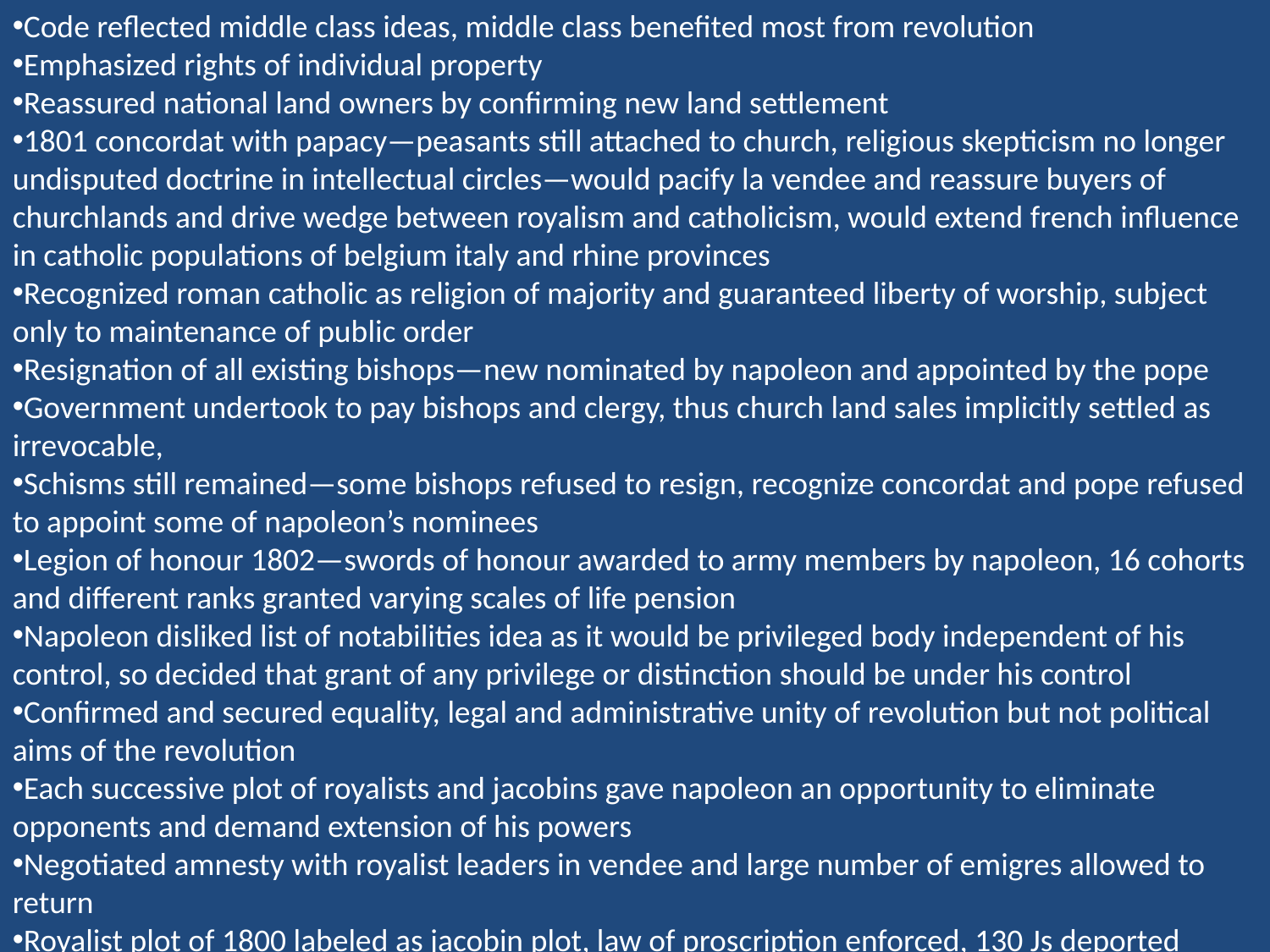

Code reflected middle class ideas, middle class benefited most from revolution
Emphasized rights of individual property
Reassured national land owners by confirming new land settlement
1801 concordat with papacy—peasants still attached to church, religious skepticism no longer undisputed doctrine in intellectual circles—would pacify la vendee and reassure buyers of churchlands and drive wedge between royalism and catholicism, would extend french influence in catholic populations of belgium italy and rhine provinces
Recognized roman catholic as religion of majority and guaranteed liberty of worship, subject only to maintenance of public order
Resignation of all existing bishops—new nominated by napoleon and appointed by the pope
Government undertook to pay bishops and clergy, thus church land sales implicitly settled as irrevocable,
Schisms still remained—some bishops refused to resign, recognize concordat and pope refused to appoint some of napoleon’s nominees
Legion of honour 1802—swords of honour awarded to army members by napoleon, 16 cohorts and different ranks granted varying scales of life pension
Napoleon disliked list of notabilities idea as it would be privileged body independent of his control, so decided that grant of any privilege or distinction should be under his control
Confirmed and secured equality, legal and administrative unity of revolution but not political aims of the revolution
Each successive plot of royalists and jacobins gave napoleon an opportunity to eliminate opponents and demand extension of his powers
Negotiated amnesty with royalist leaders in vendee and large number of emigres allowed to return
Royalist plot of 1800 labeled as jacobin plot, law of proscription enforced, 130 Js deported